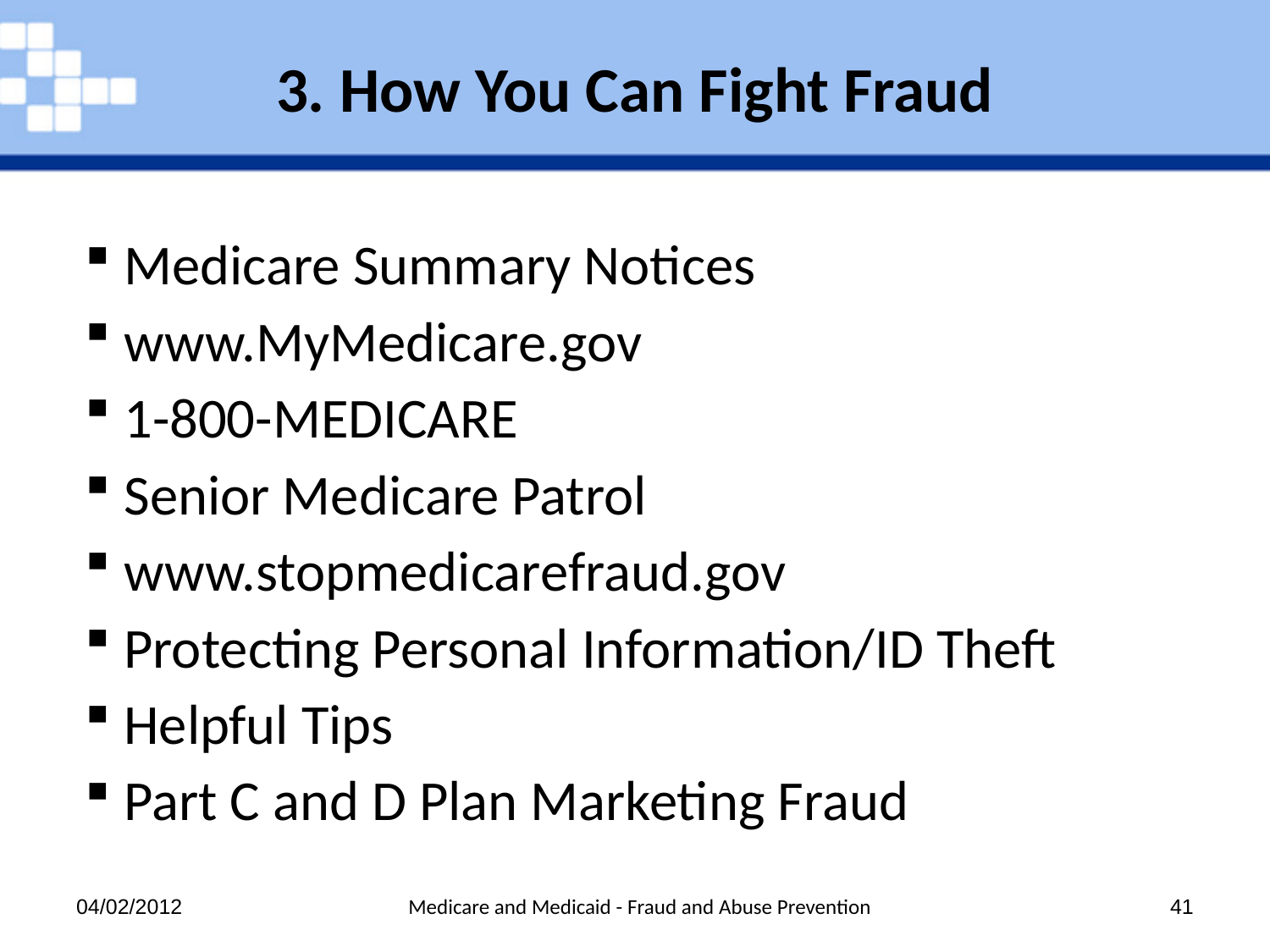

# 3. How You Can Fight Fraud
Medicare Summary Notices
www.MyMedicare.gov
1-800-MEDICARE
Senior Medicare Patrol
www.stopmedicarefraud.gov
Protecting Personal Information/ID Theft
Helpful Tips
Part C and D Plan Marketing Fraud

04/02/2012
Medicare and Medicaid - Fraud and Abuse Prevention
41